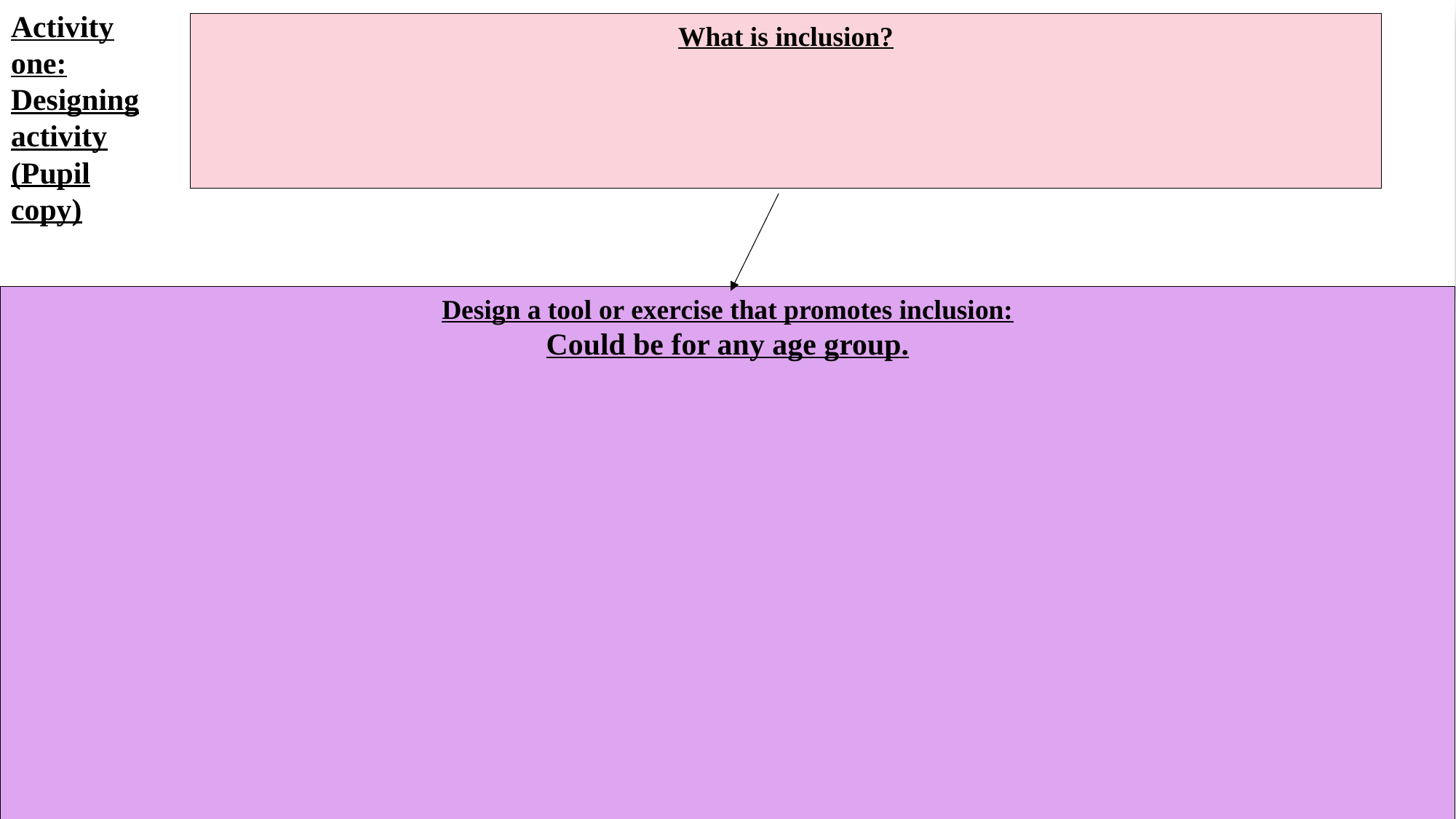

# Activity one: Designing activity (Pupil copy)
What is inclusion?

Design a tool or exercise that promotes inclusion:
Could be for any age group.